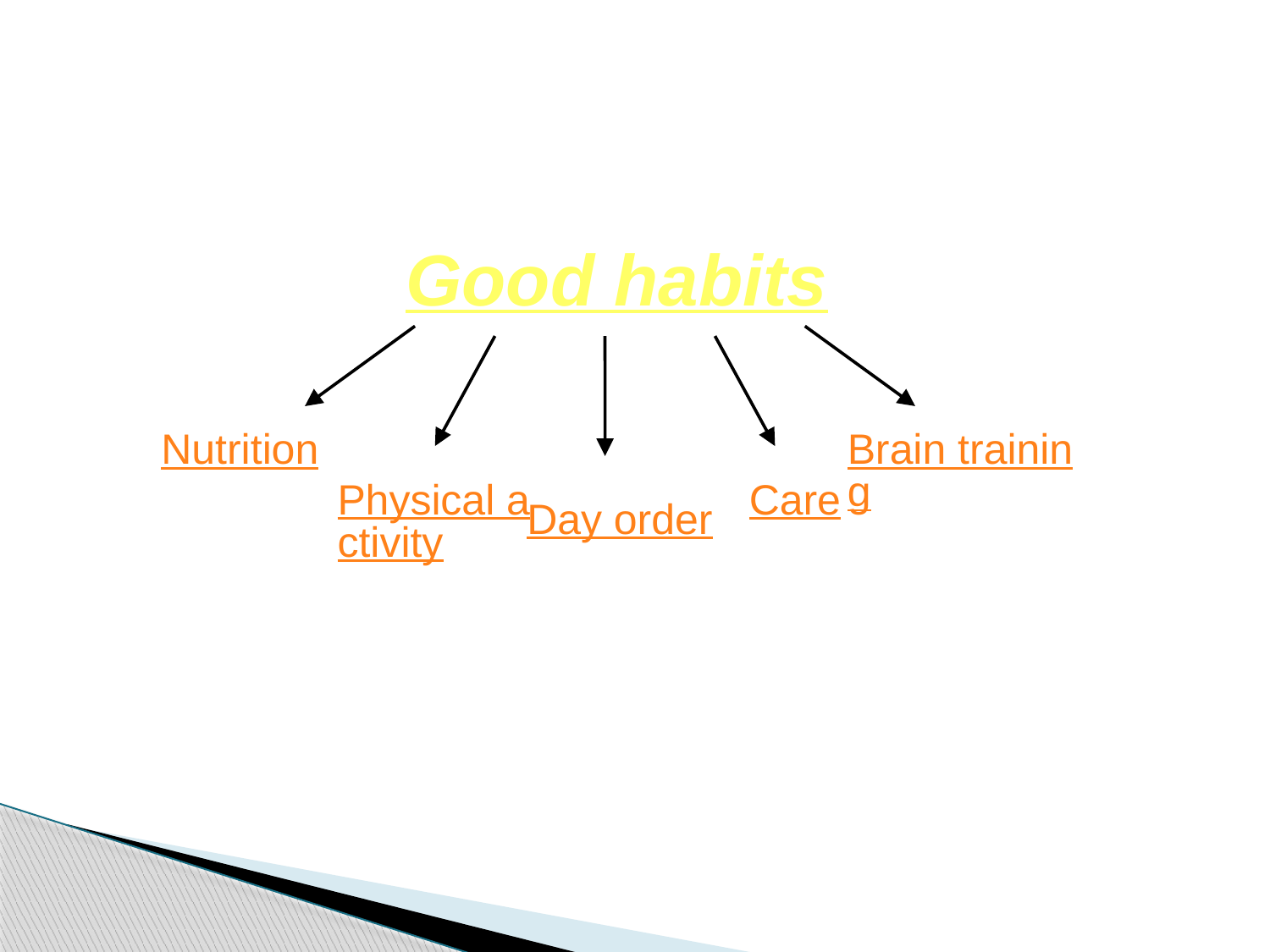

# Good habits

Nutrition
Brain training
Physical activity
Care
Day order